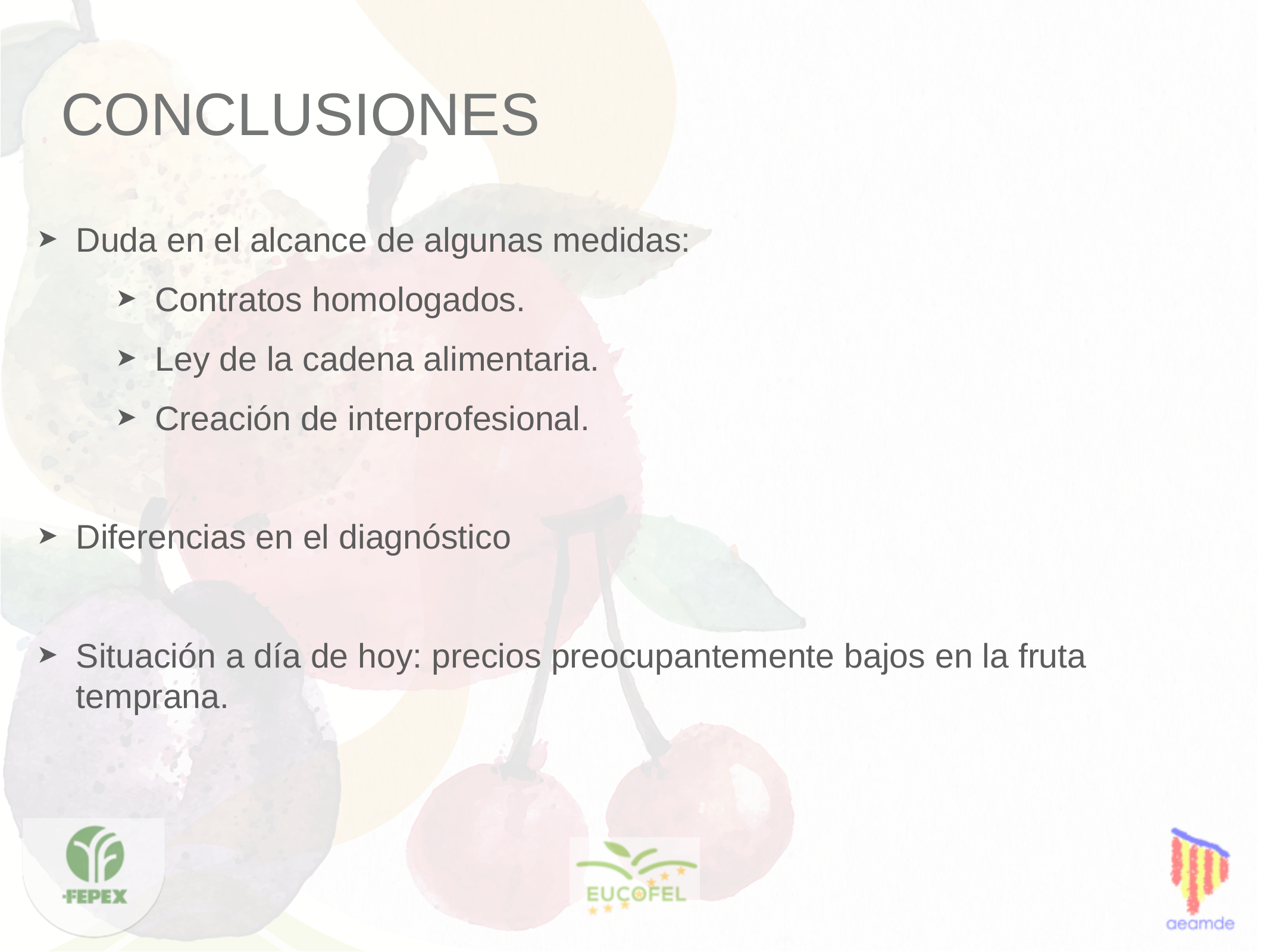

# conclusiones

Duda en el alcance de algunas medidas:
Contratos homologados.
Ley de la cadena alimentaria.
Creación de interprofesional.

Diferencias en el diagnóstico

Situación a día de hoy: precios preocupantemente bajos en la fruta temprana.